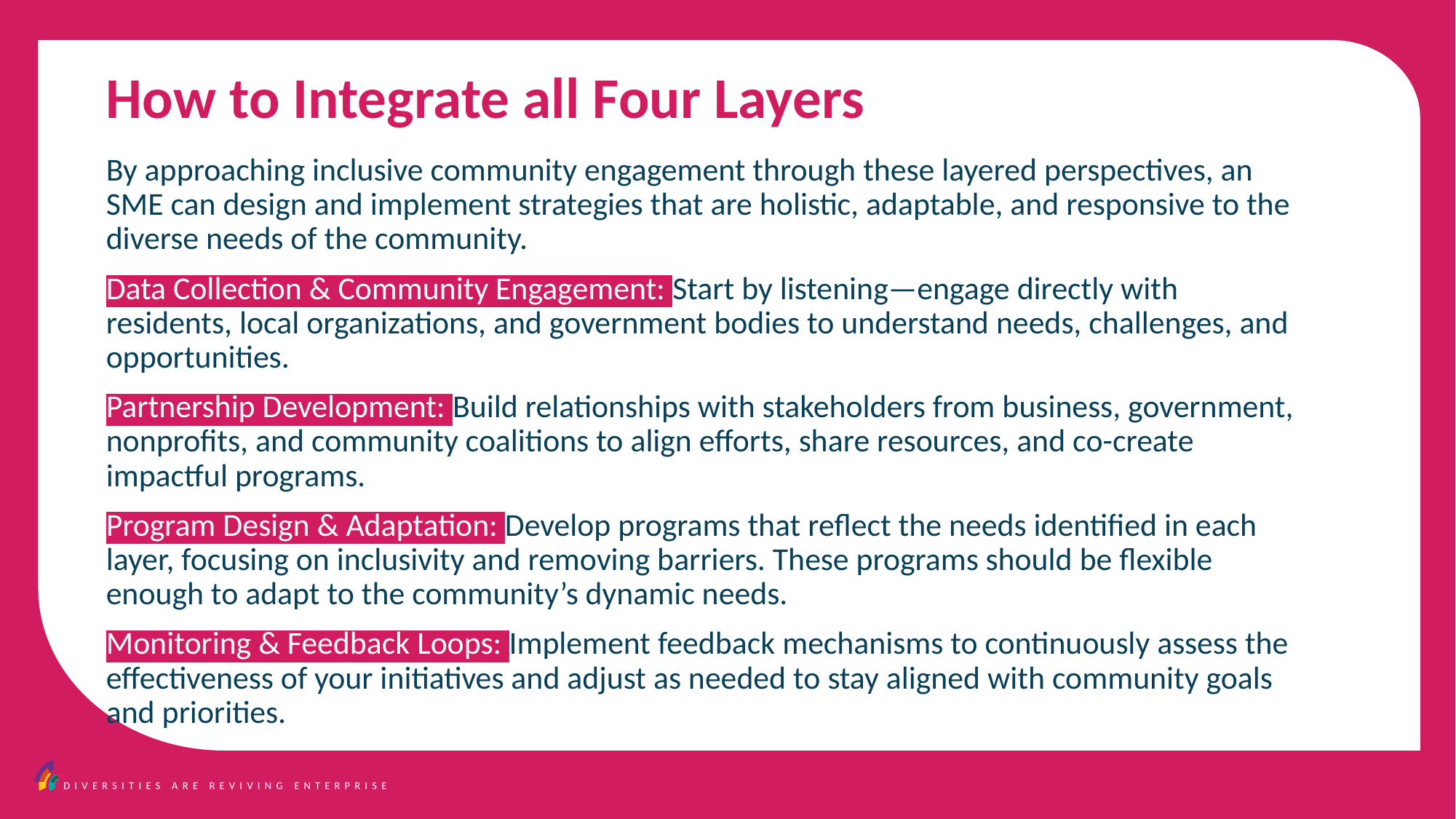

How to Integrate all Four Layers
By approaching inclusive community engagement through these layered perspectives, an SME can design and implement strategies that are holistic, adaptable, and responsive to the diverse needs of the community.
Data Collection & Community Engagement: Start by listening—engage directly with residents, local organizations, and government bodies to understand needs, challenges, and opportunities.
Partnership Development: Build relationships with stakeholders from business, government, nonprofits, and community coalitions to align efforts, share resources, and co-create impactful programs.
Program Design & Adaptation: Develop programs that reflect the needs identified in each layer, focusing on inclusivity and removing barriers. These programs should be flexible enough to adapt to the community’s dynamic needs.
Monitoring & Feedback Loops: Implement feedback mechanisms to continuously assess the effectiveness of your initiatives and adjust as needed to stay aligned with community goals and priorities.